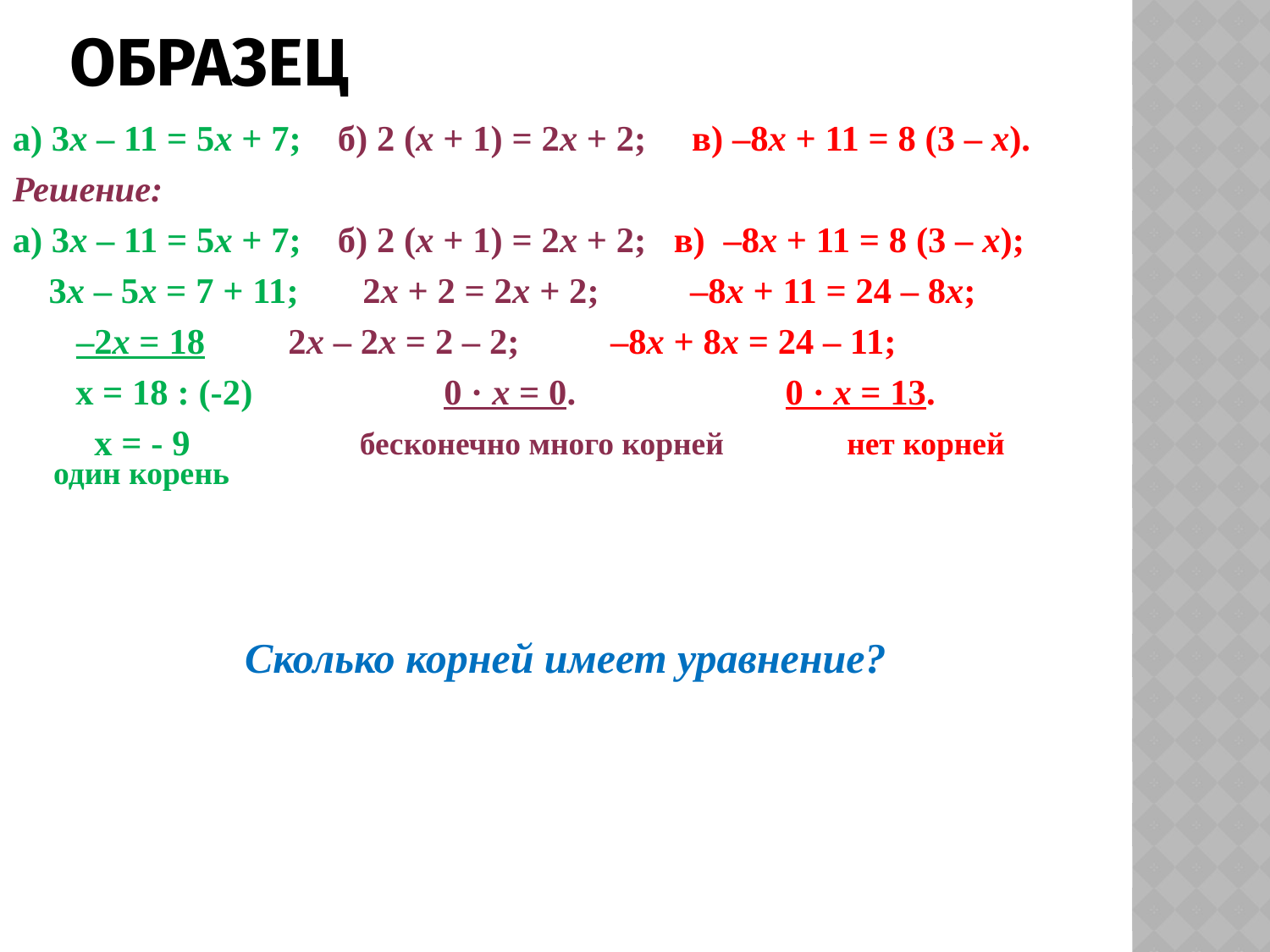

# Образец
а) 3х – 11 = 5х + 7;    б) 2 (х + 1) = 2х + 2;     в) –8х + 11 = 8 (3 – х).
Решение:
а) 3х – 11 = 5х + 7;    б) 2 (х + 1) = 2х + 2;   в)  –8х + 11 = 8 (3 – х);
    3х – 5х = 7 + 11;	    2х + 2 = 2х + 2;          –8х + 11 = 24 – 8х;
       –2х = 18		      2х – 2х = 2 – 2;          –8х + 8х = 24 – 11;
	   х = 18 : (-2)                     0 · х = 0.                       0 · х = 13.
         х = - 9

бесконечно много корней
нет корней
один корень
Сколько корней имеет уравнение?